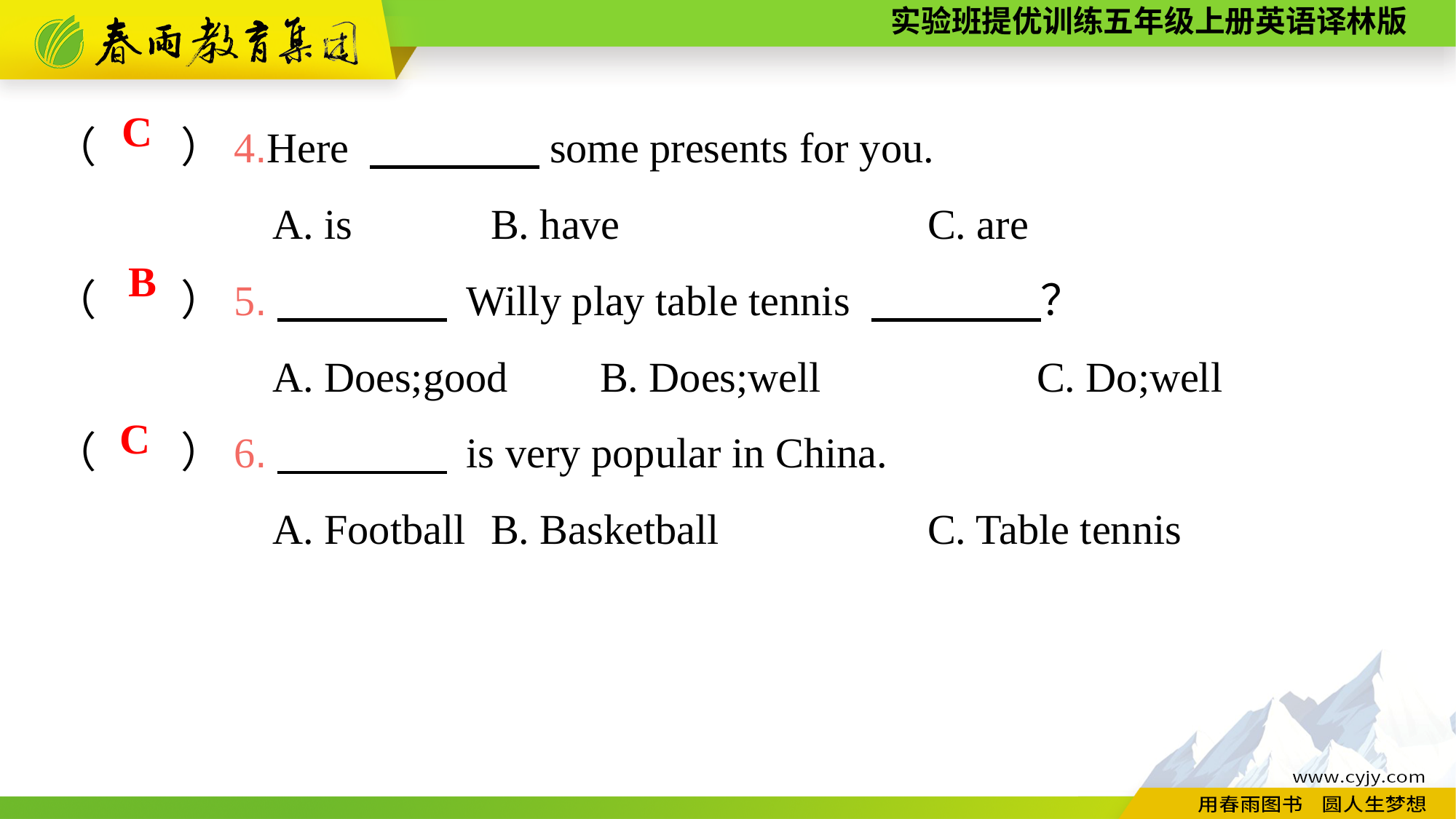

（　　）4.Here 　　　　some presents for you.
		A. is		B. have			C. are
（　　）5.　　　　 Willy play table tennis 　　　　？
		A. Does;good	B. Does;well		C. Do;well
（　　）6.　　　　 is very popular in China.
		A. Football	B. Basketball		C. Table tennis
C
B
C